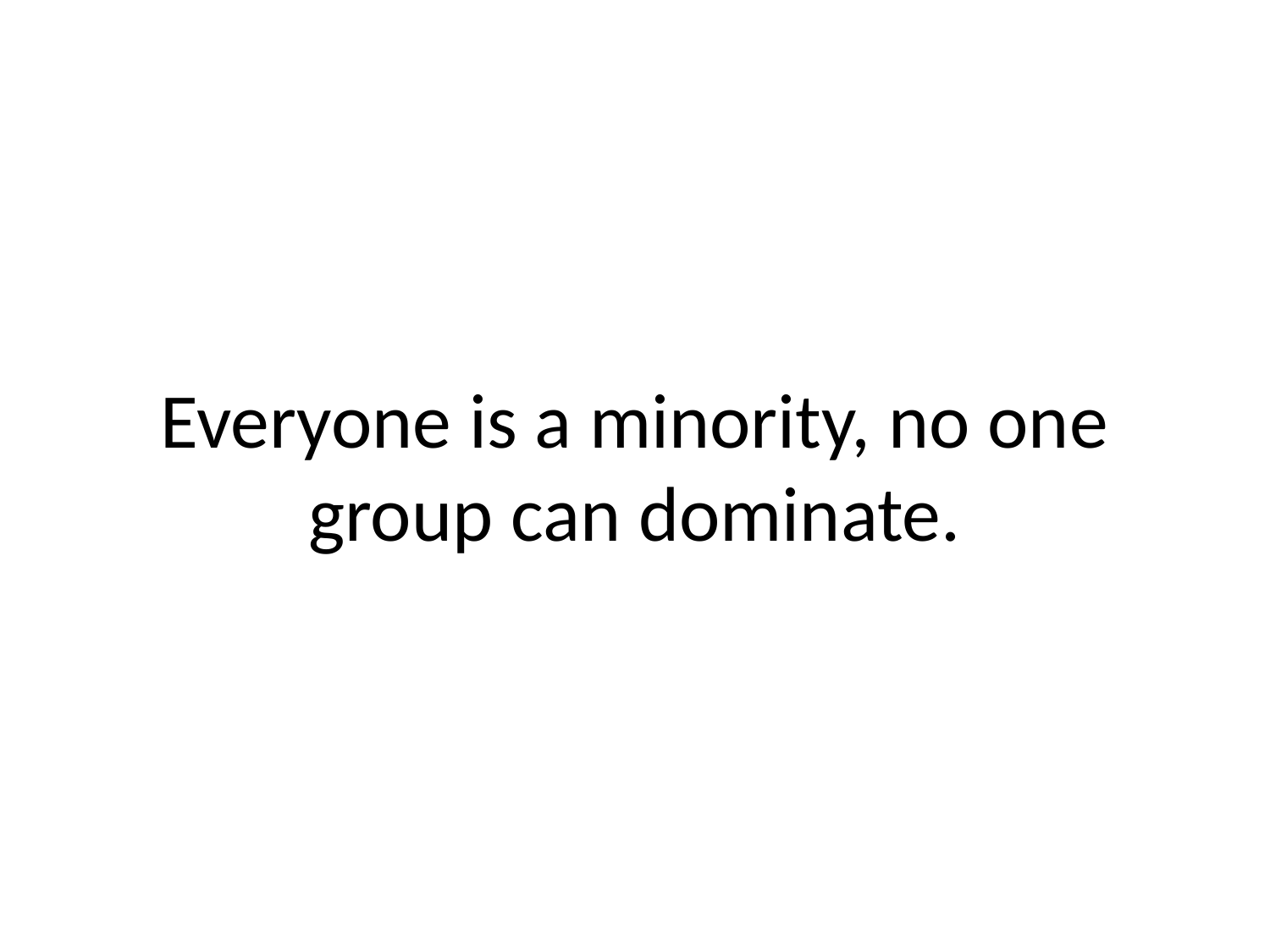

# Everyone is a minority, no one group can dominate.